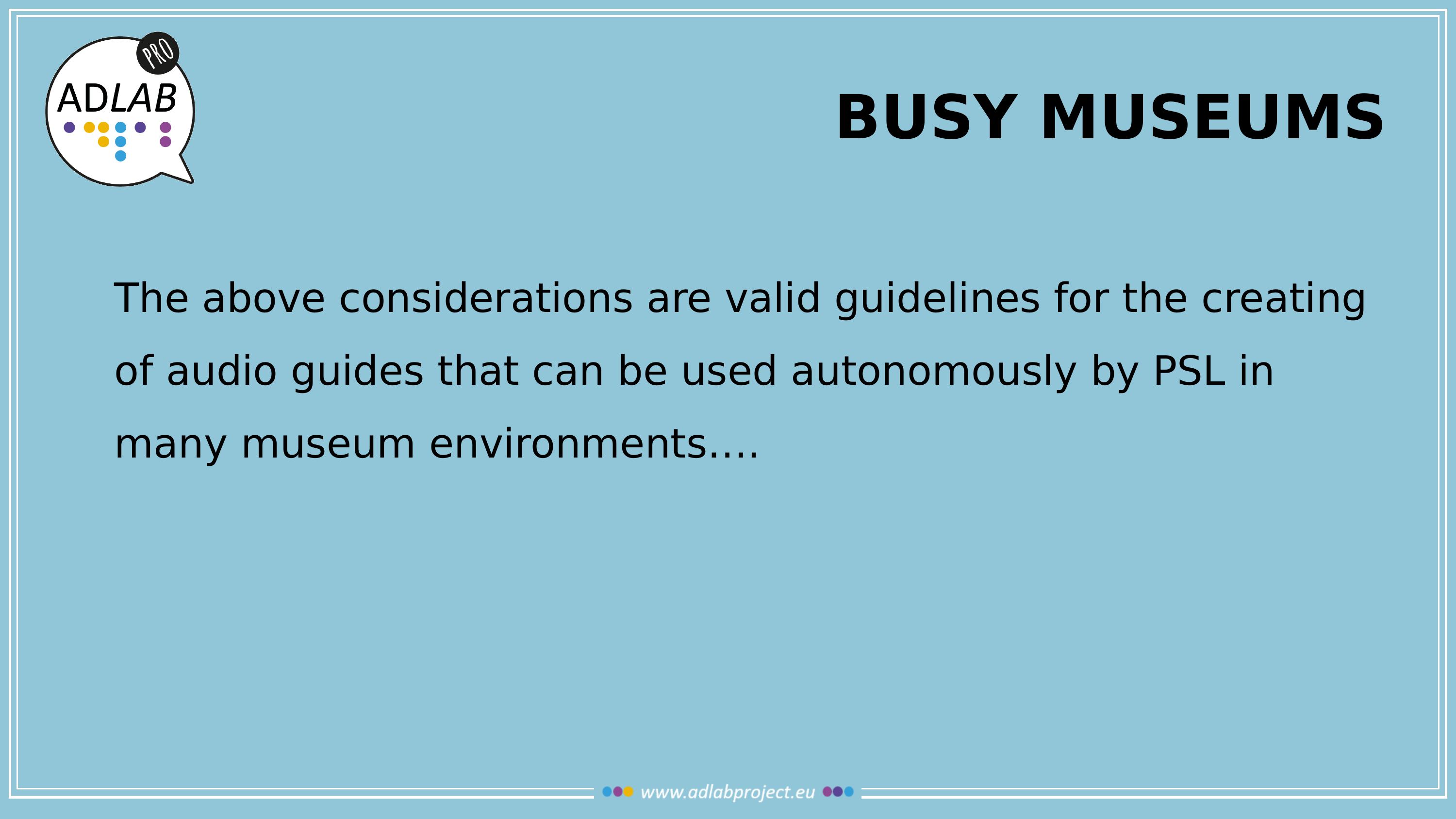

# busy museums
	The above considerations are valid guidelines for the creating of audio guides that can be used autonomously by PSL in many museum environments….